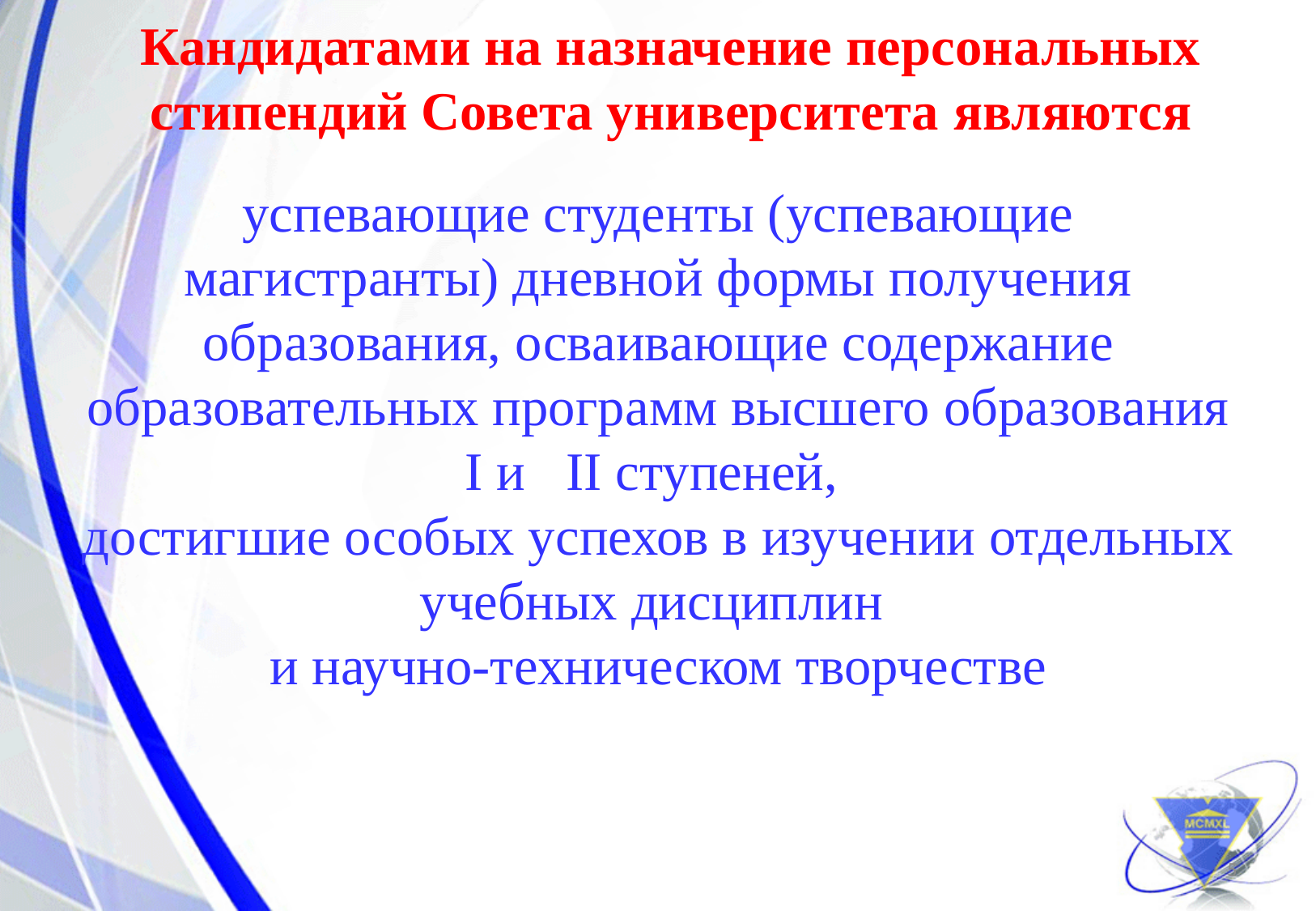

# Кандидатами на назначение персональных стипендий Совета университета являются
успевающие студенты (успевающие магистранты) дневной формы получения образования, осваивающие содержание образовательных программ высшего образования I и   II ступеней,
достигшие особых успехов в изучении отдельных учебных дисциплин
и научно-техническом творчестве
5